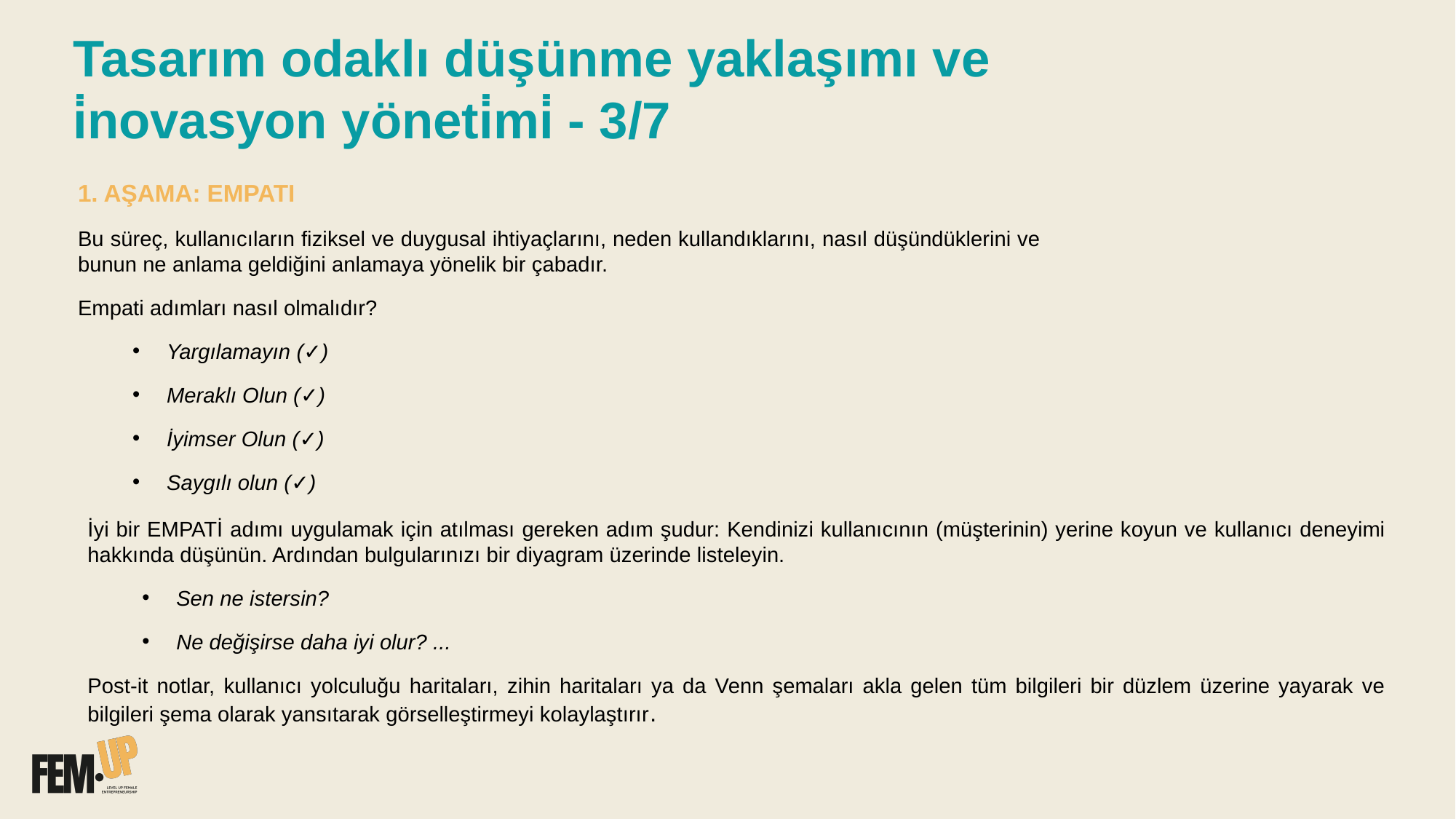

Tasarım odaklı düşünme yaklaşımı ve
i̇novasyon yöneti̇mi̇ - 3/7
1. AŞAMA: EMPATI
Bu süreç, kullanıcıların fiziksel ve duygusal ihtiyaçlarını, neden kullandıklarını, nasıl düşündüklerini ve bunun ne anlama geldiğini anlamaya yönelik bir çabadır.
Empati adımları nasıl olmalıdır?
Yargılamayın (✓)
Meraklı Olun (✓)
İyimser Olun (✓)
Saygılı olun (✓)

İyi bir EMPATİ adımı uygulamak için atılması gereken adım şudur: Kendinizi kullanıcının (müşterinin) yerine koyun ve kullanıcı deneyimi hakkında düşünün. Ardından bulgularınızı bir diyagram üzerinde listeleyin.
Sen ne istersin?
Ne değişirse daha iyi olur? ...
Post-it notlar, kullanıcı yolculuğu haritaları, zihin haritaları ya da Venn şemaları akla gelen tüm bilgileri bir düzlem üzerine yayarak ve bilgileri şema olarak yansıtarak görselleştirmeyi kolaylaştırır.